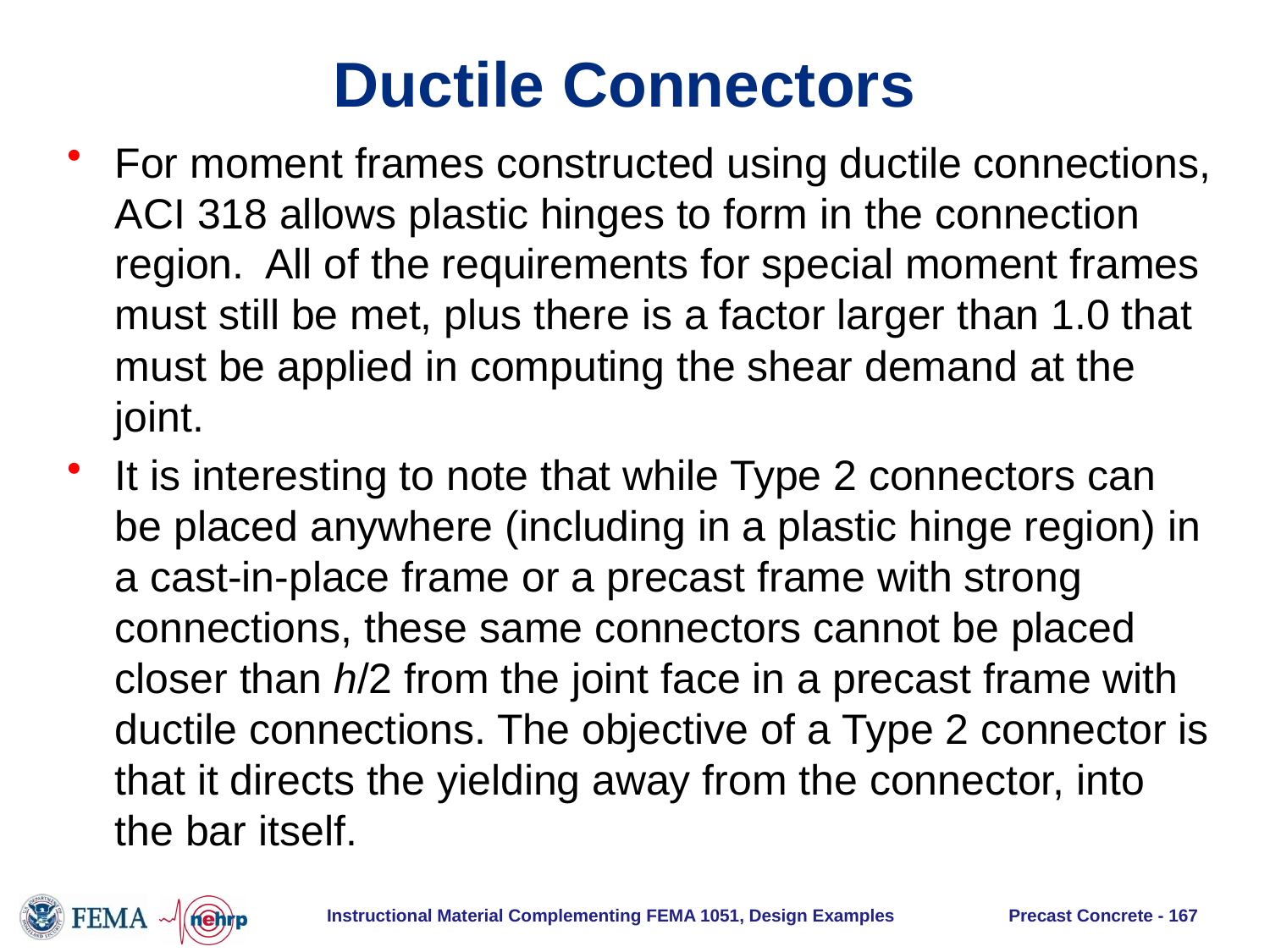

# Ductile Connectors
For moment frames constructed using ductile connections, ACI 318 allows plastic hinges to form in the connection region.  All of the requirements for special moment frames must still be met, plus there is a factor larger than 1.0 that must be applied in computing the shear demand at the joint.
It is interesting to note that while Type 2 connectors can be placed anywhere (including in a plastic hinge region) in a cast-in-place frame or a precast frame with strong connections, these same connectors cannot be placed closer than h/2 from the joint face in a precast frame with ductile connections. The objective of a Type 2 connector is that it directs the yielding away from the connector, into the bar itself.